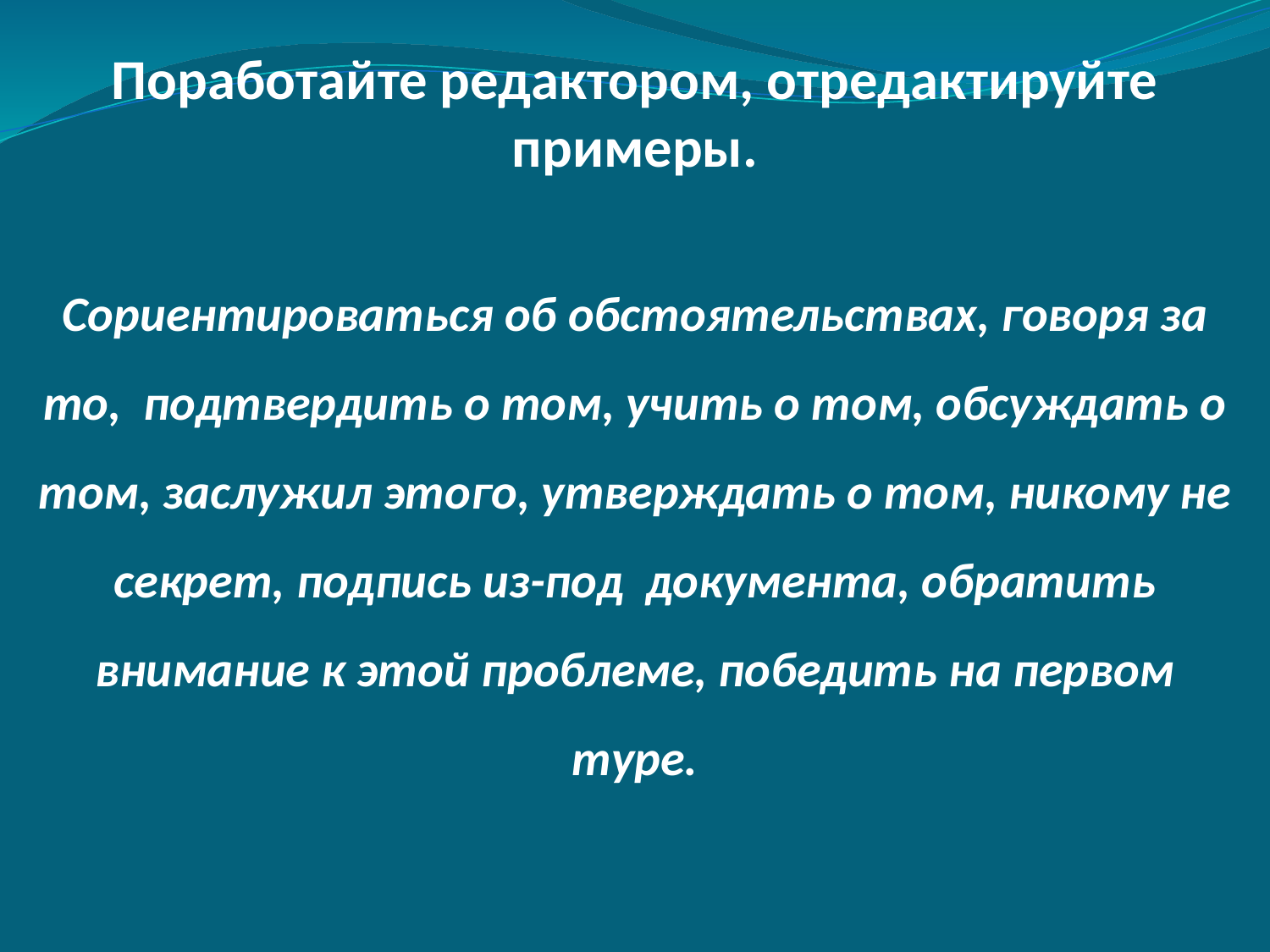

Поработайте редактором, отредактируйте примеры.
Сориентироваться об обстоятельствах, говоря за то,  подтвердить о том, учить о том, обсуждать о том, заслужил этого, утверждать о том, никому не секрет, подпись из-под  документа, обратить внимание к этой проблеме, победить на первом туре.